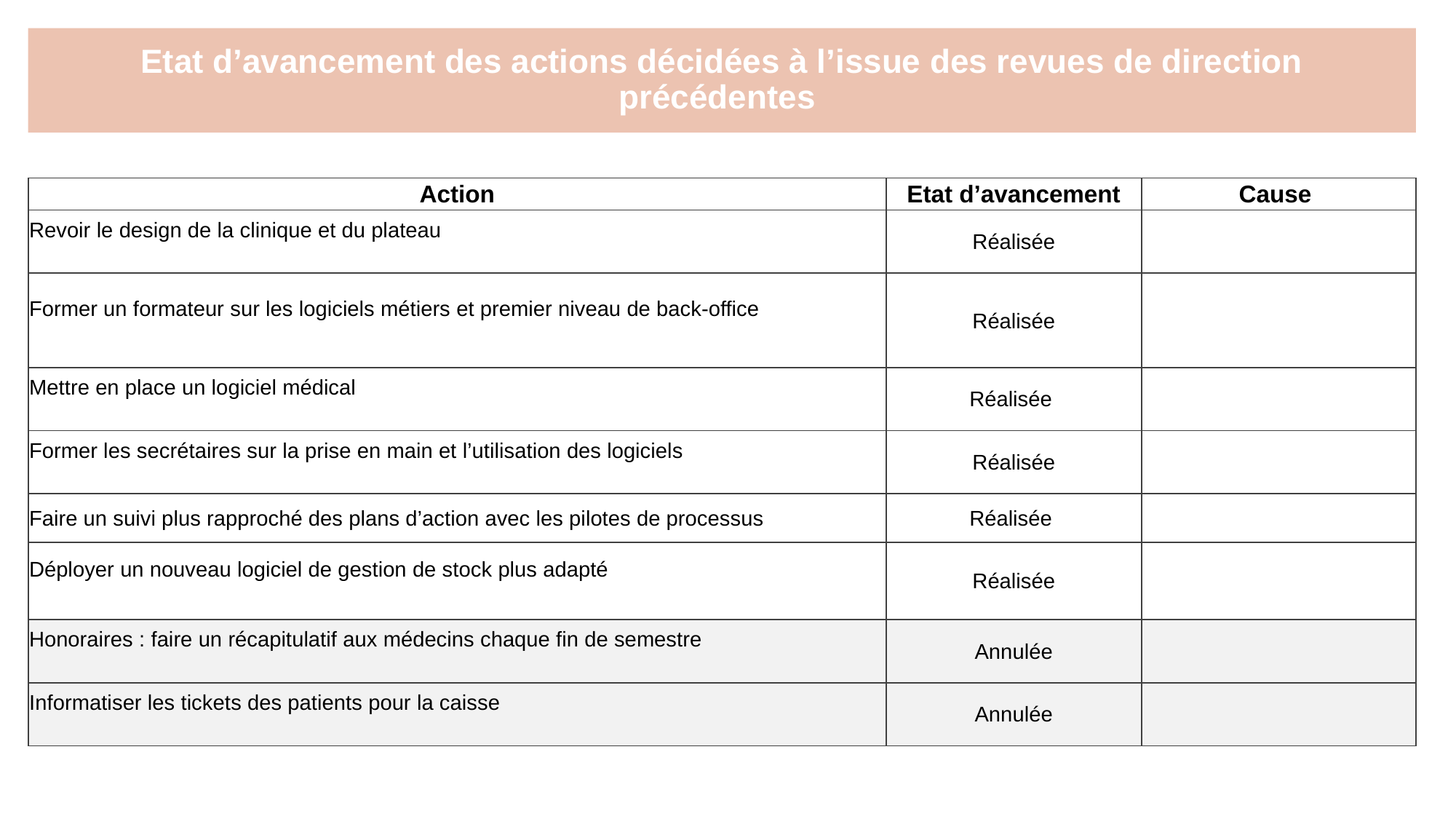

# Etat d’avancement des actions décidées à l’issue des revues de direction précédentes
| Action | Etat d’avancement | Cause |
| --- | --- | --- |
| Revoir le design de la clinique et du plateau | Réalisée |  |
| Former un formateur sur les logiciels métiers et premier niveau de back-office | Réalisée |  |
| Mettre en place un logiciel médical | Réalisée |  |
| Former les secrétaires sur la prise en main et l’utilisation des logiciels | Réalisée |  |
| Faire un suivi plus rapproché des plans d’action avec les pilotes de processus | Réalisée |  |
| Déployer un nouveau logiciel de gestion de stock plus adapté | Réalisée |  |
| Honoraires : faire un récapitulatif aux médecins chaque fin de semestre | Annulée |  |
| Informatiser les tickets des patients pour la caisse | Annulée |  |